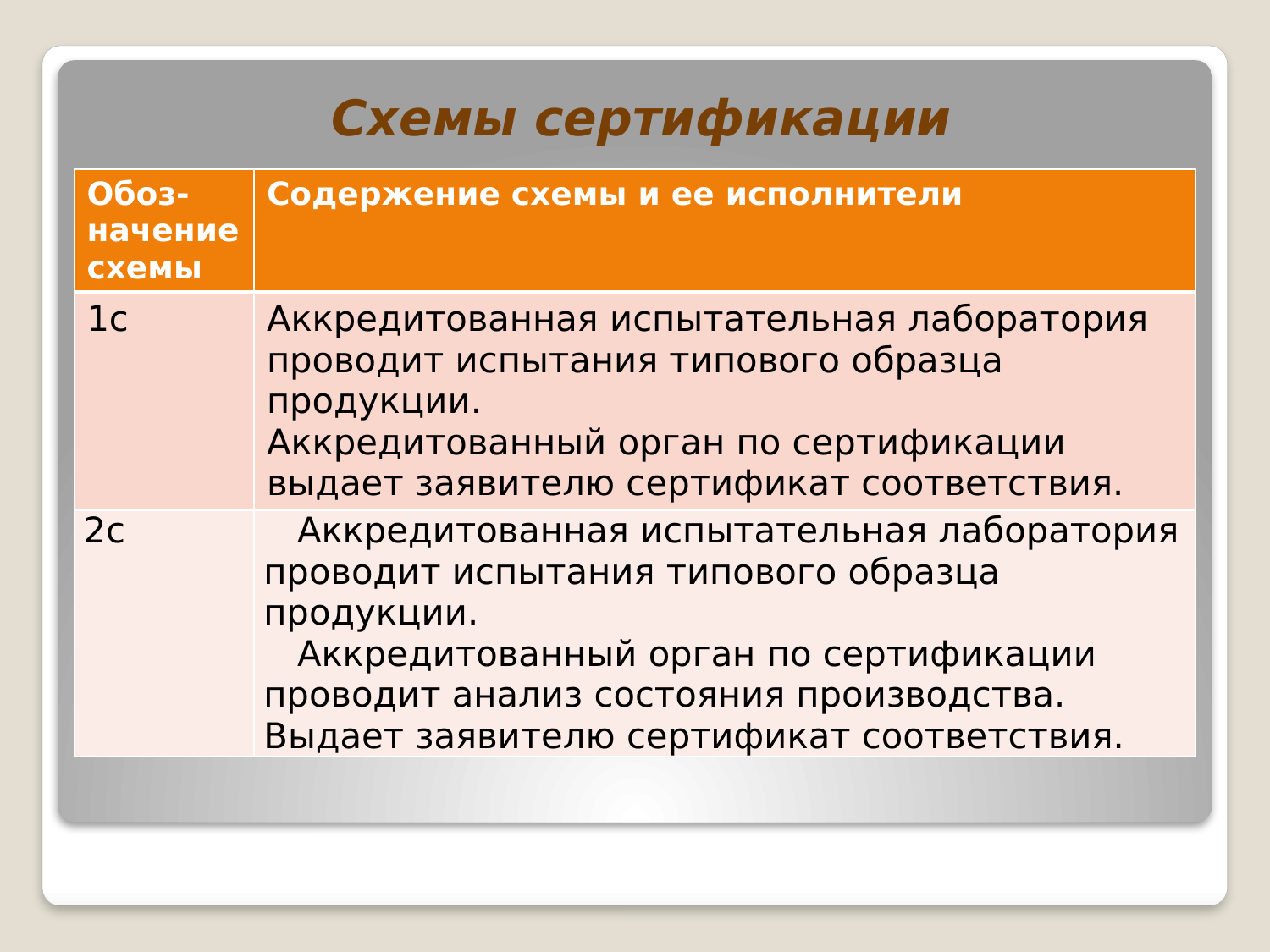

Схемы сертификации

| Обоз-начение схемы | Содержение схемы и ее исполнители |
| --- | --- |
| 1с | Аккредитованная испытательная лаборатория проводит испытания типового образца продукции. Аккредитованный орган по сертификации выдает заявителю сертификат соответствия. |
| 2с | Аккредитованная испытательная лаборатория проводит испытания типового образца продукции. Аккредитованный орган по сертификации проводит анализ состояния производства. Выдает заявителю сертификат соответствия. |